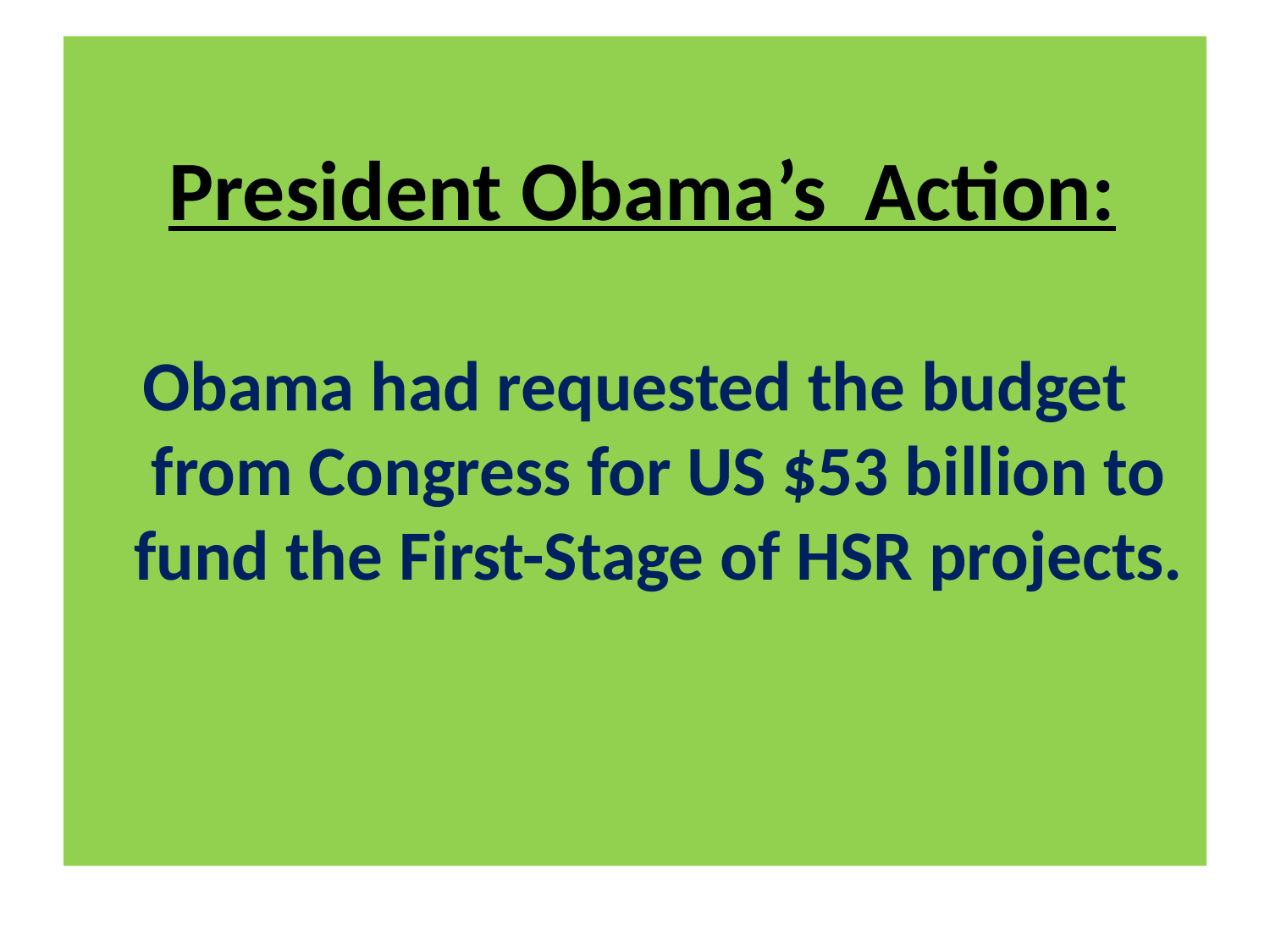

President Obama’s  Action:

Obama had requested the budget from Congress for US $53 billion to fund the First-Stage of HSR projects.